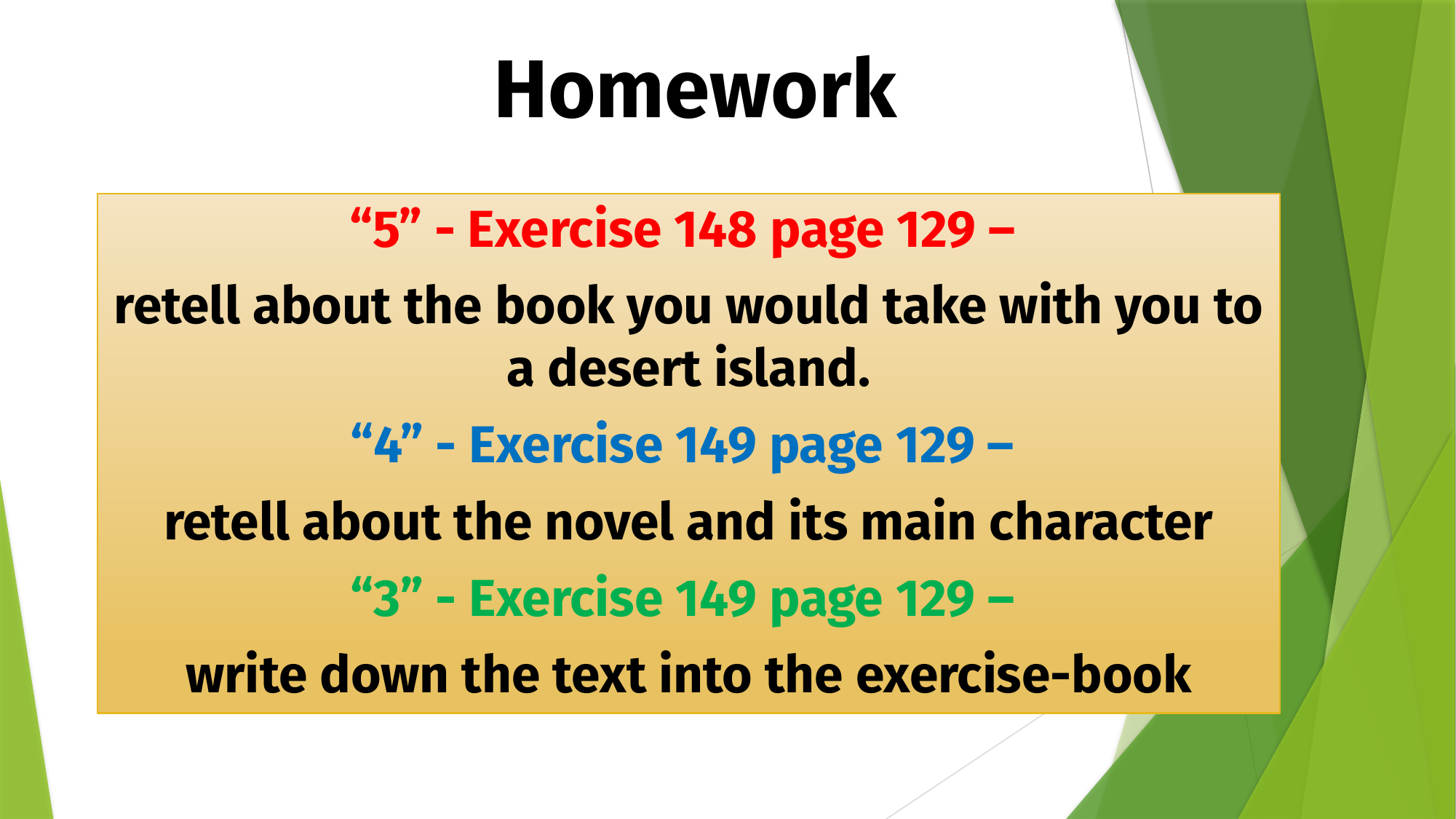

# Homework
“5” - Exercise 148 page 129 –
retell about the book you would take with you to a desert island.
“4” - Exercise 149 page 129 –
retell about the novel and its main character
“3” - Exercise 149 page 129 –
write down the text into the exercise-book